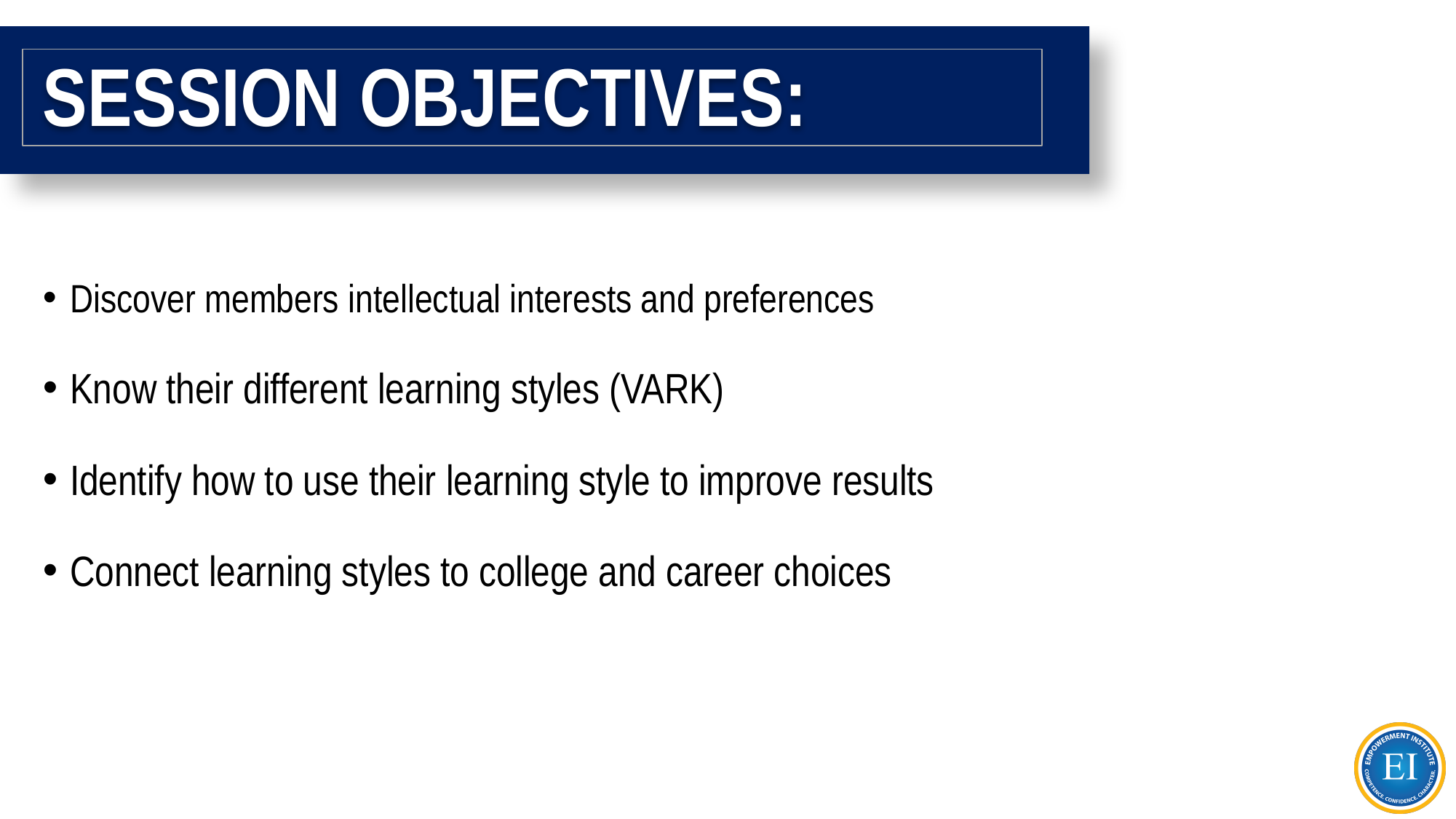

# SESSION OBJECTIVES:

Discover members intellectual interests and preferences
Know their different learning styles (VARK)
Identify how to use their learning style to improve results
Connect learning styles to college and career choices